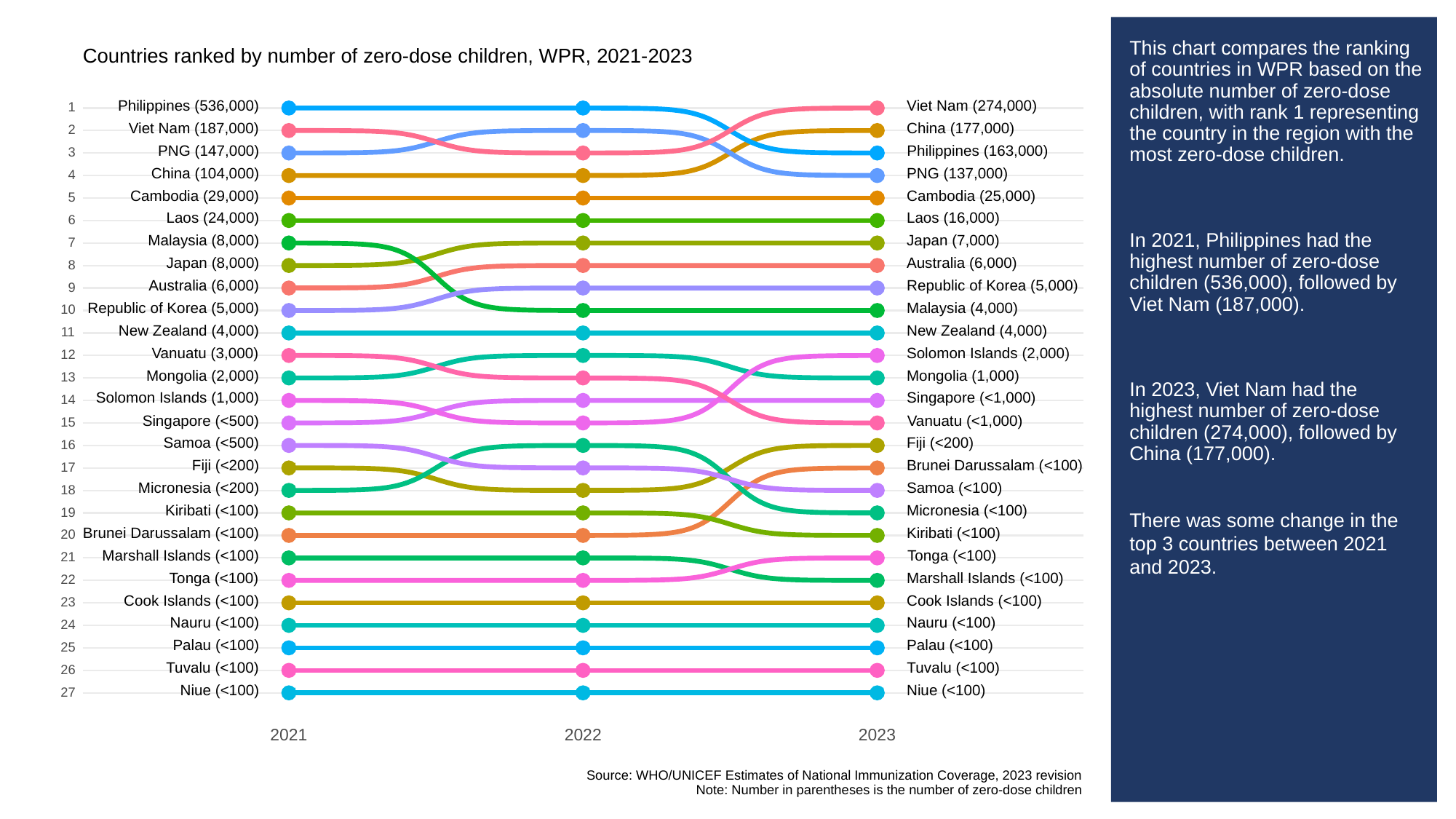

# This chart compares the ranking of countries in WPR based on the absolute number of zero-dose children, with rank 1 representing the country in the region with the most zero-dose children.

In 2021, Philippines had the highest number of zero-dose children (536,000), followed by Viet Nam (187,000).

In 2023, Viet Nam had the highest number of zero-dose children (274,000), followed by China (177,000).

There was some change in the top 3 countries between 2021 and 2023.

Countries ranked by number of zero-dose children, WPR, 2021-2023
Philippines (536,000)
Viet Nam (274,000)

1
1
1
1

Viet Nam (187,000)
China (177,000)

2
2
2
2

PNG (147,000)
Philippines (163,000)

3
3
3
3

China (104,000)
PNG (137,000)

4
4
4
4

Cambodia (29,000)
Cambodia (25,000)

5
5
5
5

Laos (24,000)
Laos (16,000)

6
6
6
6

Malaysia (8,000)
Japan (7,000)

7
7
7
7

Japan (8,000)
Australia (6,000)

8
8
8
8

Australia (6,000)
Republic of Korea (5,000)

9
9
9
9

Republic of Korea (5,000)
Malaysia (4,000)

10
10
10
10

New Zealand (4,000)
New Zealand (4,000)

11
11
11
11

Vanuatu (3,000)
Solomon Islands (2,000)

12
12
12
12

Mongolia (2,000)
Mongolia (1,000)

13
13
13
13

Solomon Islands (1,000)
Singapore (<1,000)

14
14
14
14

Singapore (<500)
Vanuatu (<1,000)

15
15
15
15

Samoa (<500)
Fiji (<200)

16
16
16
16

Fiji (<200)
Brunei Darussalam (<100)

17
17
17
17

Micronesia (<200)
Samoa (<100)

18
18
18
18

Kiribati (<100)
Micronesia (<100)

19
19
19
19

Brunei Darussalam (<100)
Kiribati (<100)

20
20
20
20

Marshall Islands (<100)
Tonga (<100)

21
21
21
21

Tonga (<100)
Marshall Islands (<100)

22
22
22
22

Cook Islands (<100)
Cook Islands (<100)

23
23
23
23

Nauru (<100)
Nauru (<100)

24
24
24
24

Palau (<100)
Palau (<100)

25
25
25
25

Tuvalu (<100)
Tuvalu (<100)

26
26
26
26

Niue (<100)
Niue (<100)

27
27
27
27

2023
2021
2022
Source: WHO/UNICEF Estimates of National Immunization Coverage, 2023 revision
Note: Number in parentheses is the number of zero-dose children